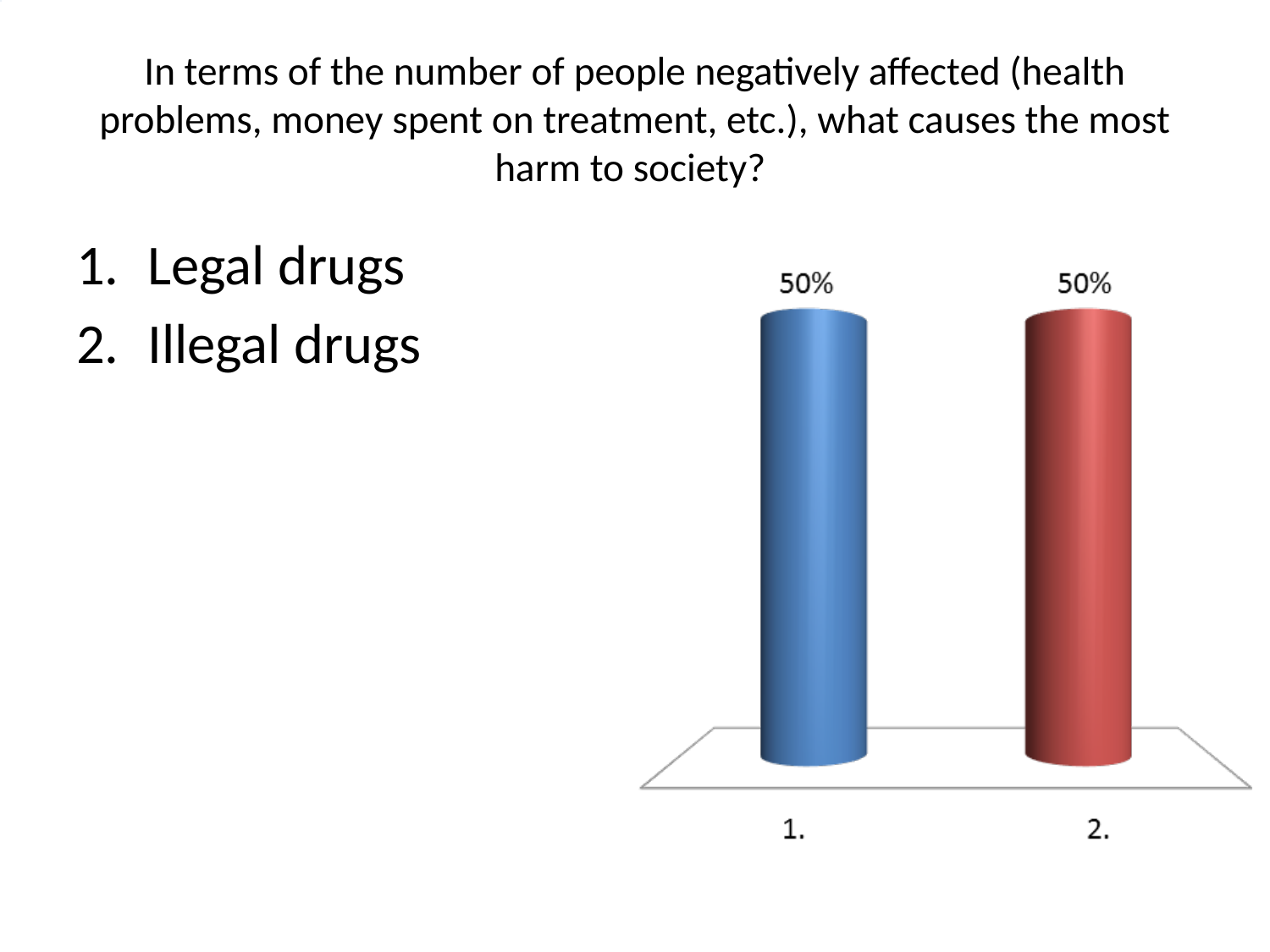

# In terms of the number of people negatively affected (health problems, money spent on treatment, etc.), what causes the most harm to society?
Legal drugs
Illegal drugs